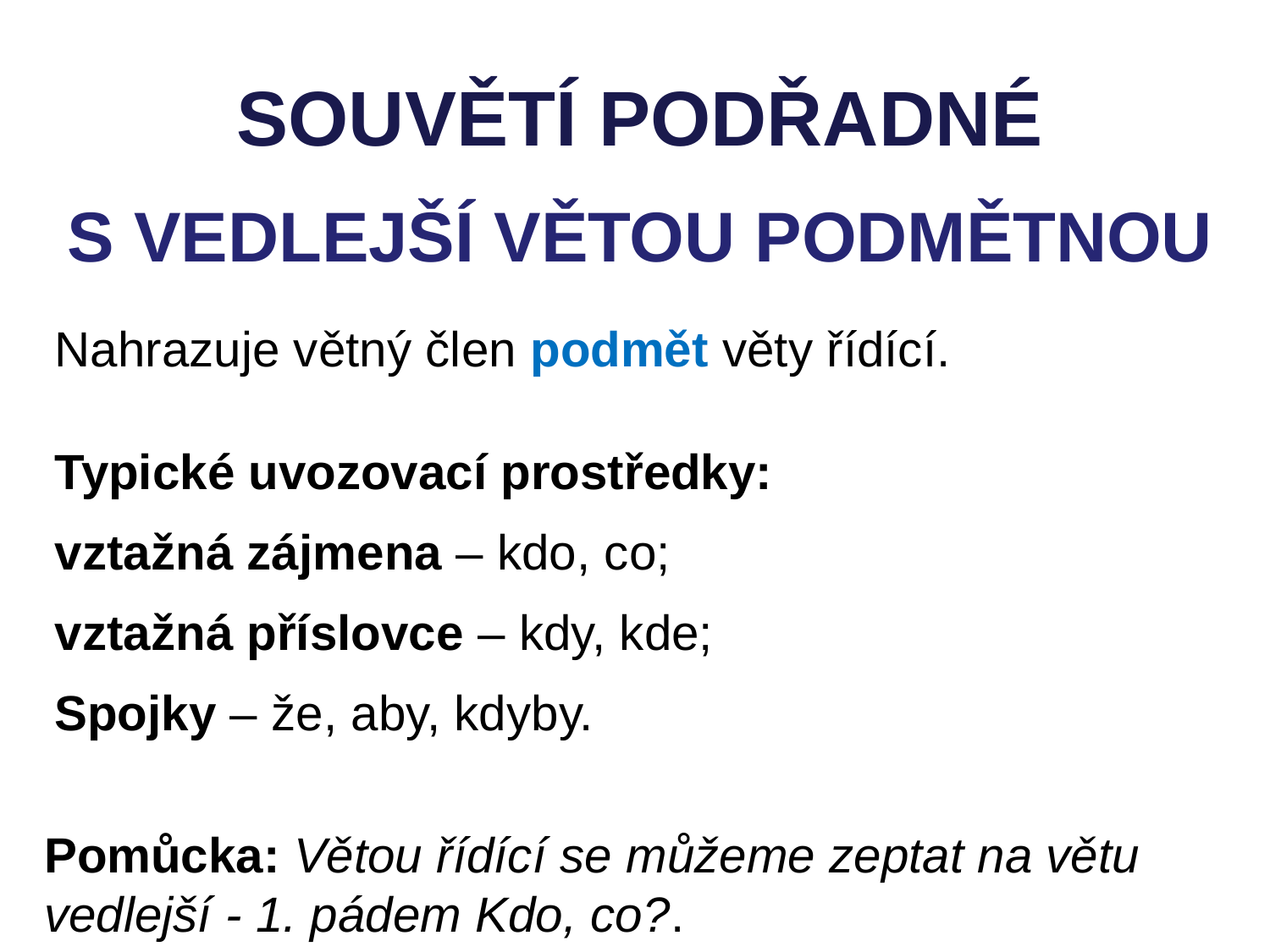

SOUVĚTÍ PODŘADNÉ
S VEDLEJŠÍ VĚTOU PODMĚTNOU
Nahrazuje větný člen podmět věty řídící.
Typické uvozovací prostředky:
vztažná zájmena – kdo, co;
vztažná příslovce – kdy, kde;
Spojky – že, aby, kdyby.
Pomůcka: Větou řídící se můžeme zeptat na větu vedlejší - 1. pádem Kdo, co?.